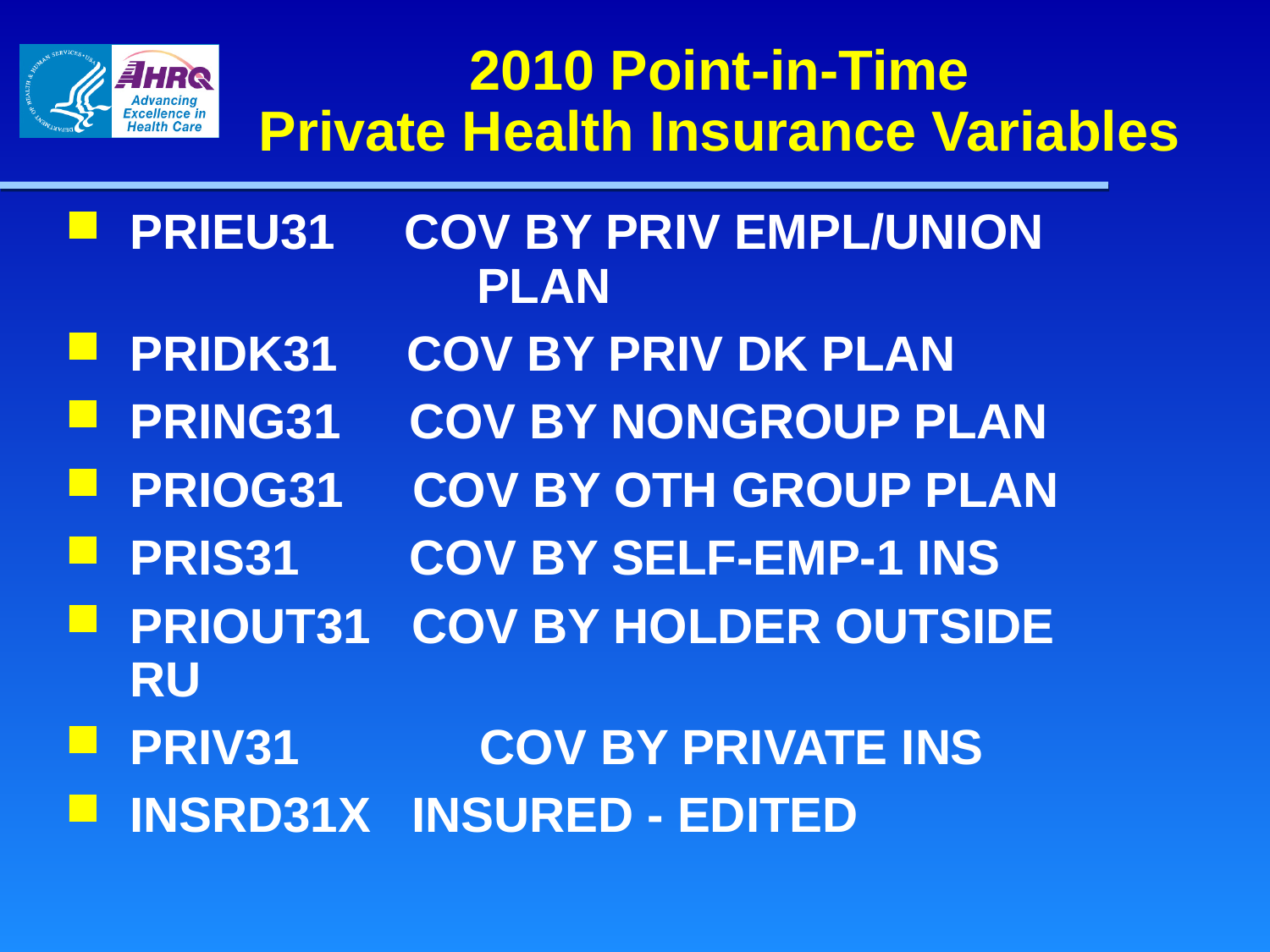

2010 Point-in-Time
Private Health Insurance Variables
PRIEU31     COV BY PRIV EMPL/UNION     		                PLAN
PRIDK31     COV BY PRIV DK PLAN
PRING31     COV BY NONGROUP PLAN
PRIOG31     COV BY OTH GROUP PLAN
PRIS31        COV BY SELF-EMP-1 INS
PRIOUT31   COV BY HOLDER OUTSIDE 	 RU
PRIV31 	       COV BY PRIVATE INS
INSRD31X   INSURED - EDITED